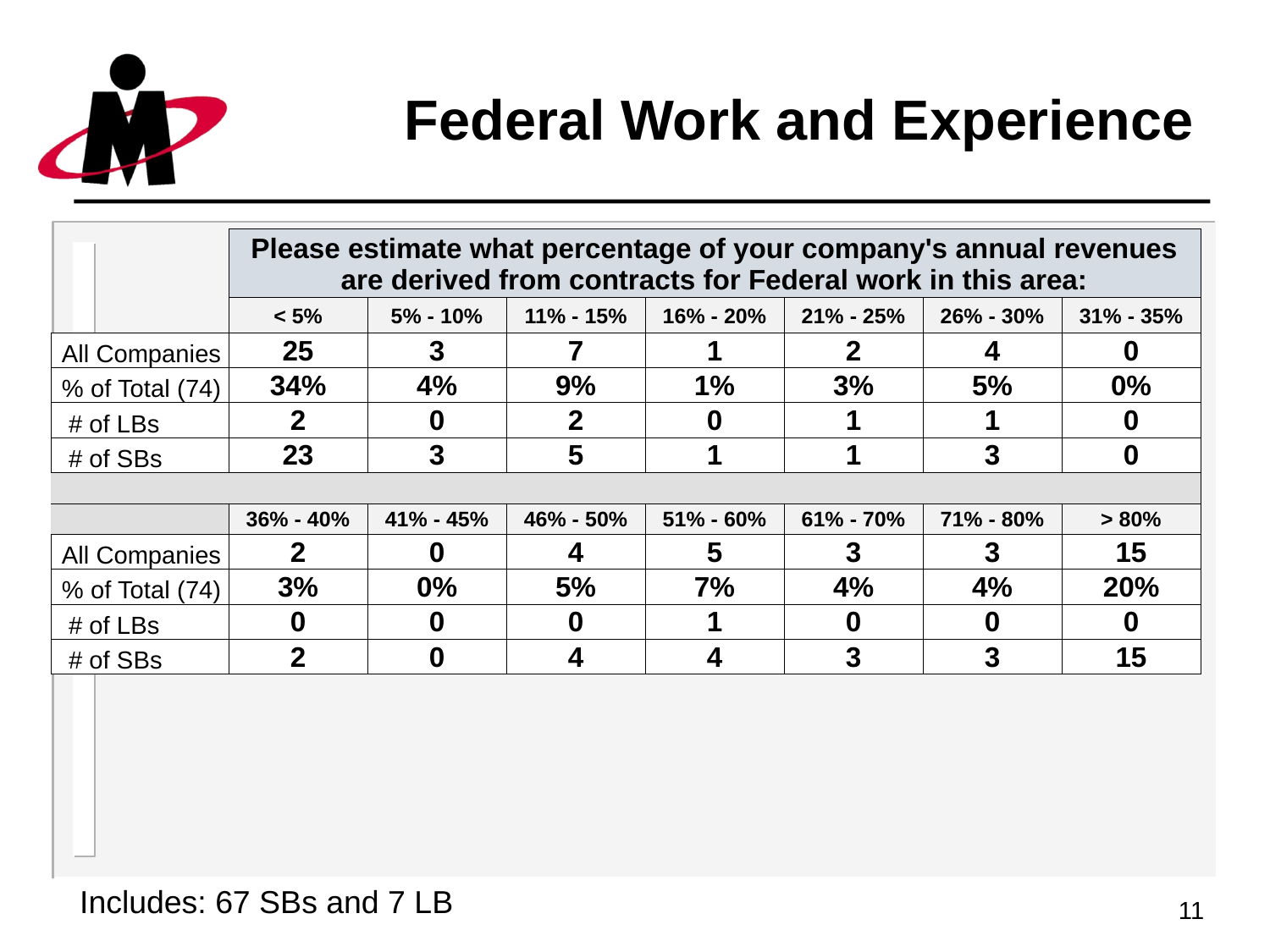

# Federal Work and Experience
|  | Please estimate what percentage of your company's annual revenues are derived from contracts for Federal work in this area: |  |  |  |  |  |  |
| --- | --- | --- | --- | --- | --- | --- | --- |
|  | < 5% | 5% - 10% | 11% - 15% | 16% - 20% | 21% - 25% | 26% - 30% | 31% - 35% |
| All Companies | 25 | 3 | 7 | 1 | 2 | 4 | 0 |
| % of Total (74) | 34% | 4% | 9% | 1% | 3% | 5% | 0% |
| # of LBs | 2 | 0 | 2 | 0 | 1 | 1 | 0 |
| # of SBs | 23 | 3 | 5 | 1 | 1 | 3 | 0 |
|  |  |  |  |  |  |  |  |
|  | 36% - 40% | 41% - 45% | 46% - 50% | 51% - 60% | 61% - 70% | 71% - 80% | > 80% |
| All Companies | 2 | 0 | 4 | 5 | 3 | 3 | 15 |
| % of Total (74) | 3% | 0% | 5% | 7% | 4% | 4% | 20% |
| # of LBs | 0 | 0 | 0 | 1 | 0 | 0 | 0 |
| # of SBs | 2 | 0 | 4 | 4 | 3 | 3 | 15 |
Includes: 67 SBs and 7 LB
11